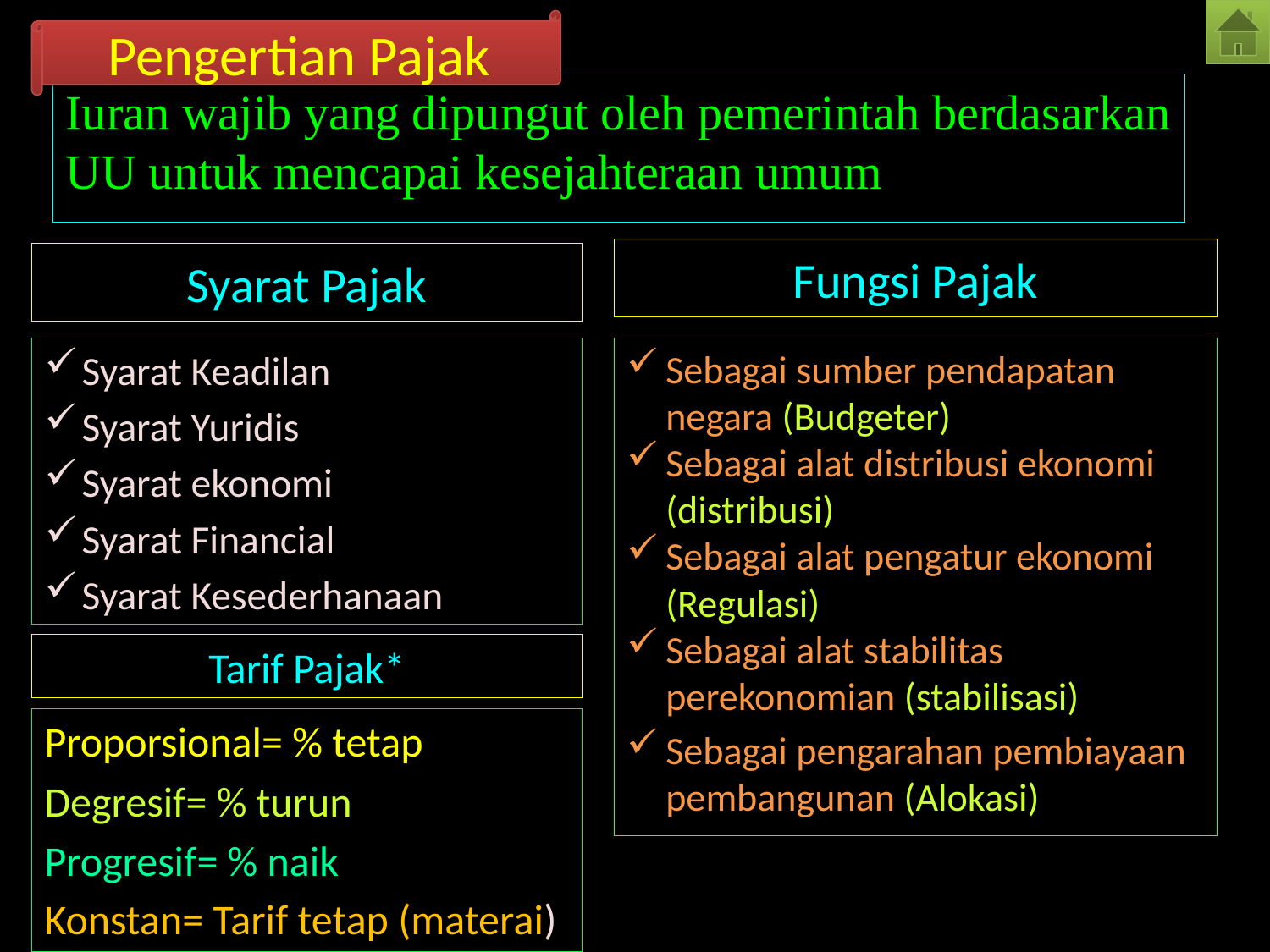

Pengertian Pajak
Iuran wajib yang dipungut oleh pemerintah berdasarkan UU untuk mencapai kesejahteraan umum
Fungsi Pajak
Syarat Pajak
Syarat Keadilan
Syarat Yuridis
Syarat ekonomi
Syarat Financial
Syarat Kesederhanaan
Sebagai sumber pendapatan negara (Budgeter)
Sebagai alat distribusi ekonomi (distribusi)
Sebagai alat pengatur ekonomi (Regulasi)
Sebagai alat stabilitas perekonomian (stabilisasi)
Sebagai pengarahan pembiayaan pembangunan (Alokasi)
Tarif Pajak*
Proporsional= % tetap
Degresif= % turun
Progresif= % naik
Konstan= Tarif tetap (materai)